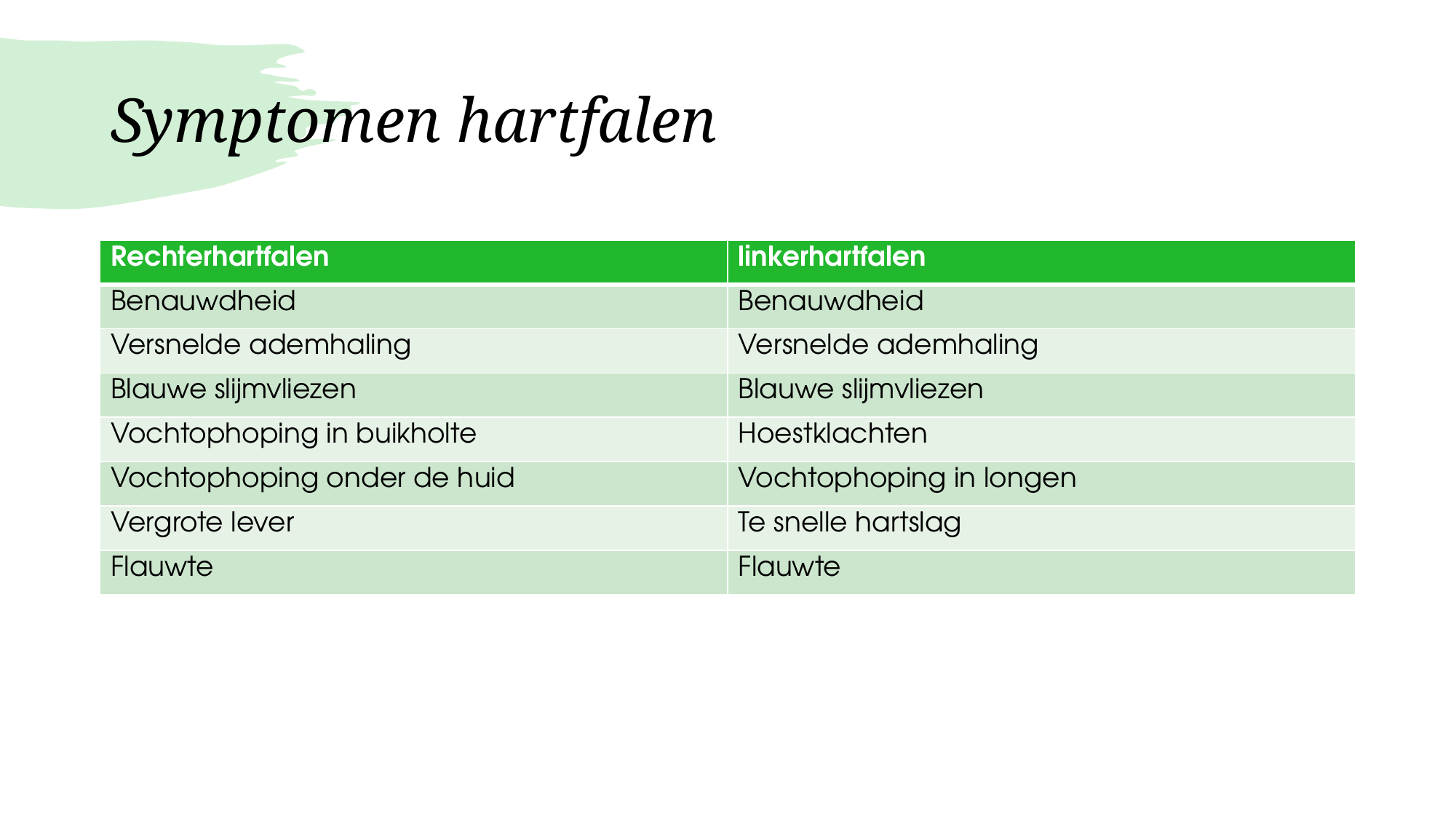

# Symptomen hartfalen
| Rechterhartfalen | linkerhartfalen |
| --- | --- |
| Benauwdheid | Benauwdheid |
| Versnelde ademhaling | Versnelde ademhaling |
| Blauwe slijmvliezen | Blauwe slijmvliezen |
| Vochtophoping in buikholte | Hoestklachten |
| Vochtophoping onder de huid | Vochtophoping in longen |
| Vergrote lever | Te snelle hartslag |
| Flauwte | Flauwte |